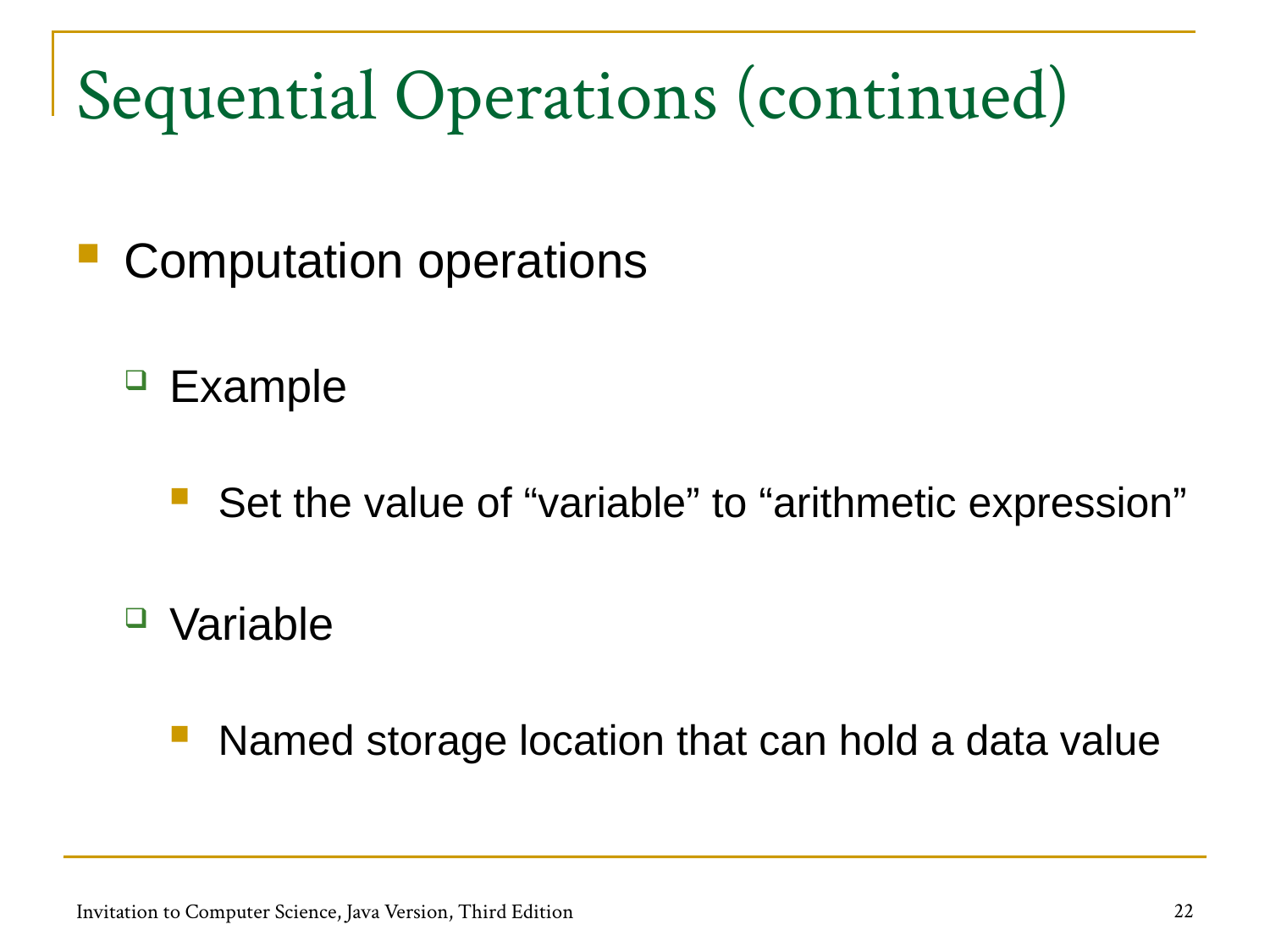

# Sequential Operations (continued)
Computation operations
Example
Set the value of “variable” to “arithmetic expression”
Variable
Named storage location that can hold a data value
22
Invitation to Computer Science, Java Version, Third Edition